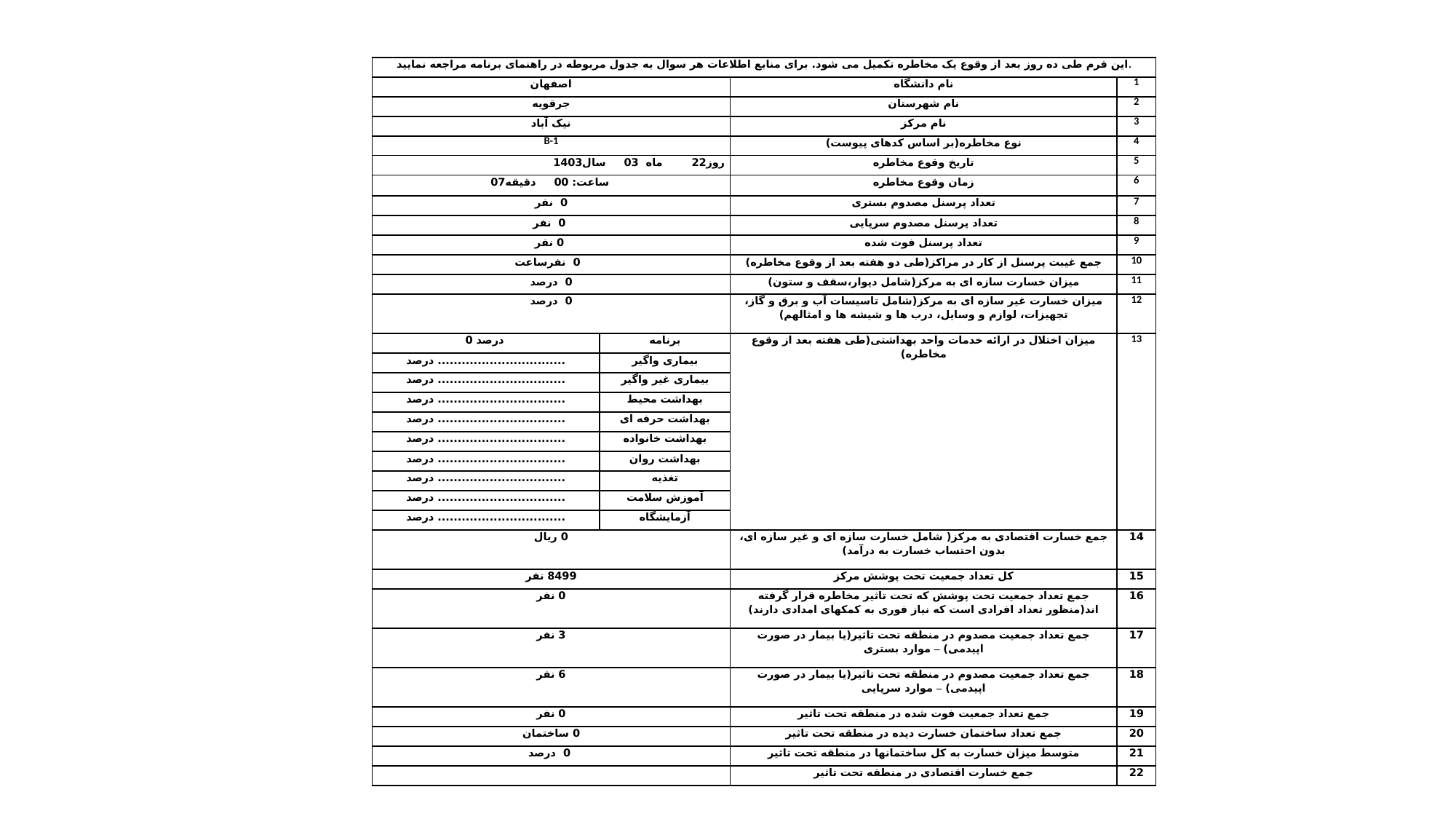

| این فرم طی ده روز بعد از وقوع یک مخاطره تکمیل می شود. برای منابع اطلاعات هر سوال به جدول مربوطه در راهنمای برنامه مراجعه نمایید. |  |  |  |
| --- | --- | --- | --- |
| اصفهان |  | نام دانشگاه | 1 |
| جرقویه |  | نام شهرستان | 2 |
| نیک آباد |  | نام مرکز | 3 |
| B-1 |  | نوع مخاطره(بر اساس کدهای پیوست) | 4 |
| روز22 ماه 03 سال1403 |  | تاریخ وقوع مخاطره | 5 |
| ساعت: 00 دقیقه07 |  | زمان وقوع مخاطره | 6 |
| 0 نفر |  | تعداد پرسنل مصدوم بستری | 7 |
| 0 نفر |  | تعداد پرسنل مصدوم سرپایی | 8 |
| 0 نفر |  | تعداد پرسنل فوت شده | 9 |
| 0 نفرساعت |  | جمع غیبت پرسنل از کار در مراکز(طی دو هفته بعد از وقوع مخاطره) | 10 |
| 0 درصد |  | میزان خسارت سازه ای به مرکز(شامل دیوار،سقف و ستون) | 11 |
| 0 درصد |  | میزان خسارت غیر سازه ای به مرکز(شامل تاسیسات آب و برق و گاز، تجهیزات، لوازم و وسایل، درب ها و شیشه ها و امثالهم) | 12 |
| درصد 0 | برنامه | میزان اختلال در ارائه خدمات واحد بهداشتی(طی هفته بعد از وقوع مخاطره) | 13 |
| ................................ درصد | بیماری واگیر |  |  |
| ................................ درصد | بیماری غیر واگیر |  |  |
| ................................ درصد | بهداشت محیط |  |  |
| ................................ درصد | بهداشت حرفه ای |  |  |
| ................................ درصد | بهداشت خانواده |  |  |
| ................................ درصد | بهداشت روان |  |  |
| ................................ درصد | تغذیه |  |  |
| ................................ درصد | آموزش سلامت |  |  |
| ................................ درصد | آزمایشگاه |  |  |
| 0 ریال |  | جمع خسارت اقتصادی به مرکز( شامل خسارت سازه ای و غیر سازه ای، بدون احتساب خسارت به درآمد) | 14 |
| 8499 نفر |  | کل تعداد جمعیت تحت پوشش مرکز | 15 |
| 0 نفر |  | جمع تعداد جمعیت تحت پوشش که تحت تاثیر مخاطره قرار گرفته اند(منظور تعداد افرادی است که نیاز فوری به کمکهای امدادی دارند) | 16 |
| 3 نفر |  | جمع تعداد جمعیت مصدوم در منطقه تحت تاثیر(یا بیمار در صورت اپیدمی) – موارد بستری | 17 |
| 6 نفر |  | جمع تعداد جمعیت مصدوم در منطقه تحت تاثیر(یا بیمار در صورت اپیدمی) – موارد سرپایی | 18 |
| 0 نفر |  | جمع تعداد جمعیت فوت شده در منطقه تحت تاثیر | 19 |
| 0 ساختمان |  | جمع تعداد ساختمان خسارت دیده در منطقه تحت تاثیر | 20 |
| 0 درصد |  | متوسط میزان خسارت به کل ساختمانها در منطقه تحت تاثیر | 21 |
|  |  | جمع خسارت اقتصادی در منطقه تحت تاثیر | 22 |